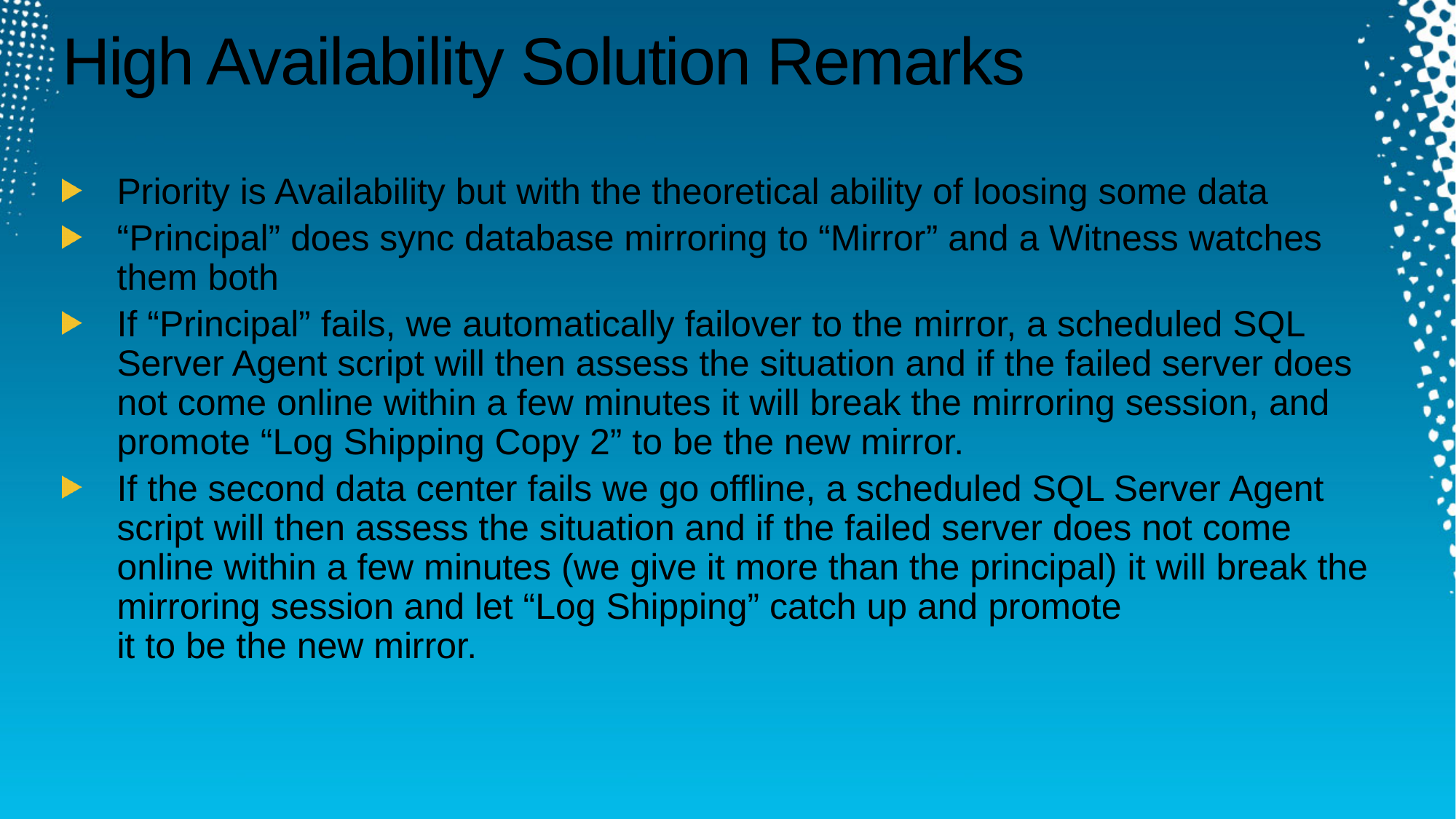

# High Availability Solution Remarks
Priority is Availability but with the theoretical ability of loosing some data
“Principal” does sync database mirroring to “Mirror” and a Witness watches them both
If “Principal” fails, we automatically failover to the mirror, a scheduled SQL Server Agent script will then assess the situation and if the failed server does not come online within a few minutes it will break the mirroring session, and promote “Log Shipping Copy 2” to be the new mirror.
If the second data center fails we go offline, a scheduled SQL Server Agent script will then assess the situation and if the failed server does not come online within a few minutes (we give it more than the principal) it will break the mirroring session and let “Log Shipping” catch up and promote
it to be the new mirror.